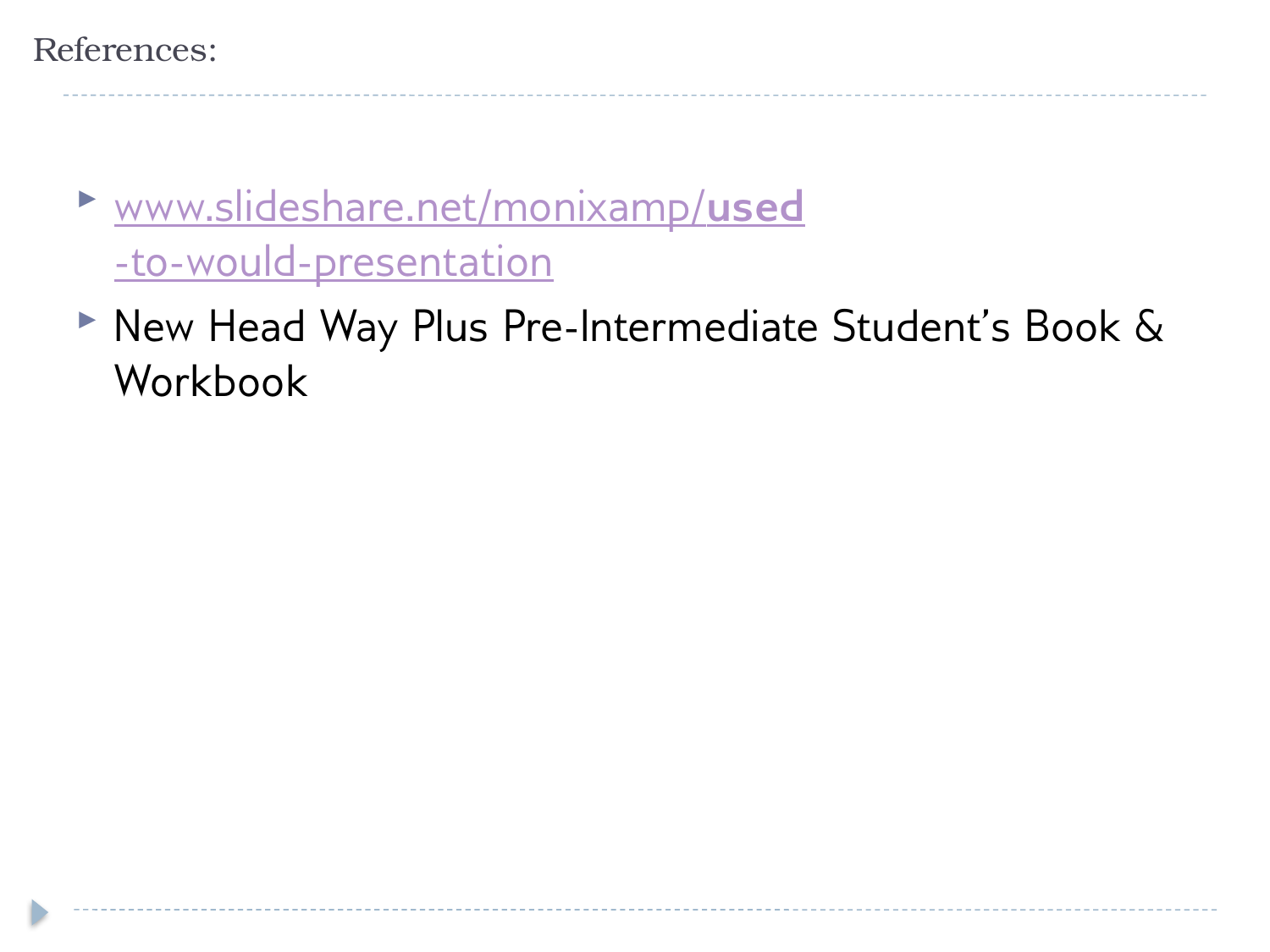

# References:
www.slideshare.net/monixamp/used-to-would-presentation
New Head Way Plus Pre-Intermediate Student’s Book & Workbook